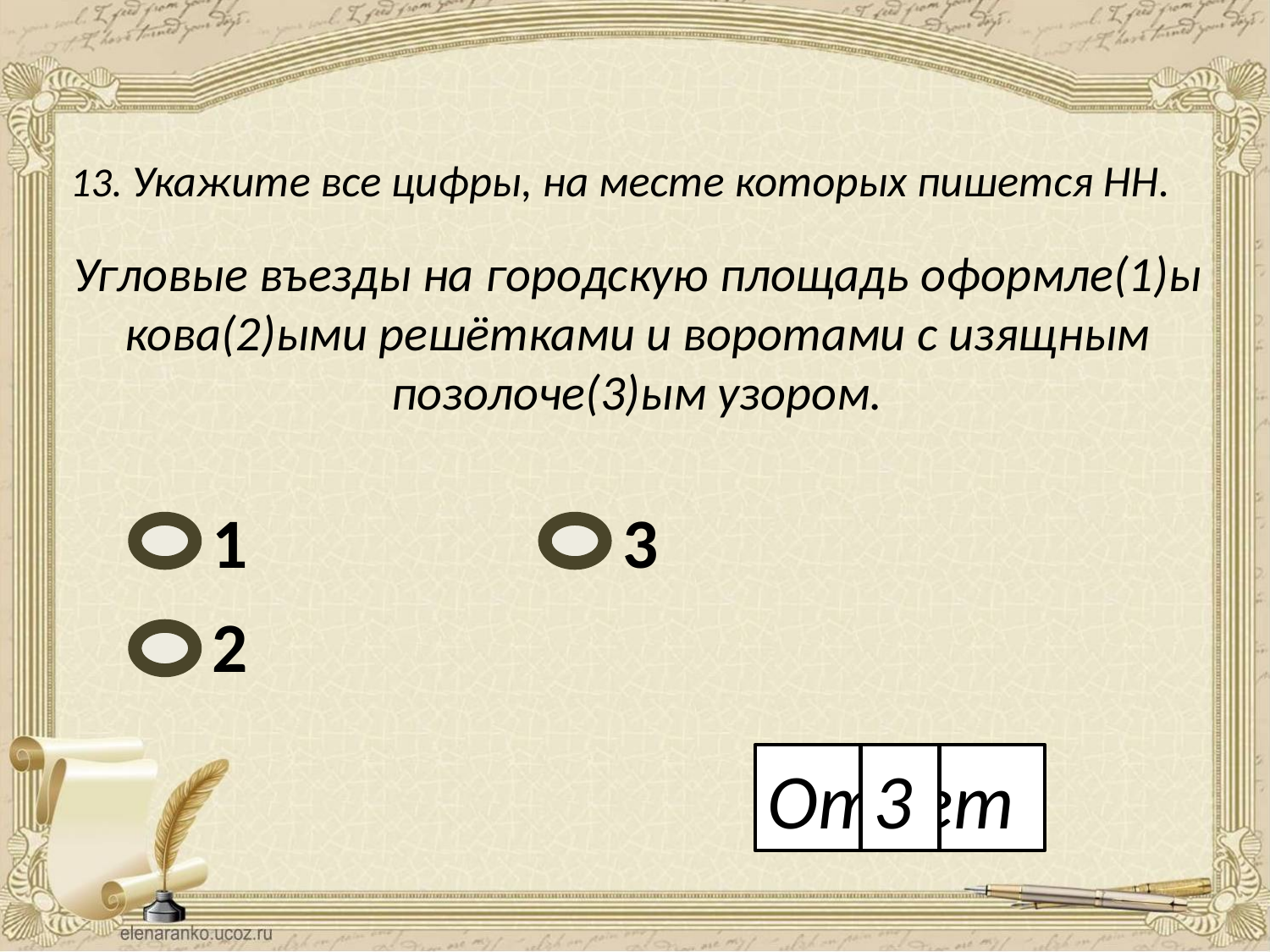

13. Укажите все цифры, на месте которых пишется НН.
Угловые въезды на городскую площадь оформле(1)ы кова(2)ыми решётками и воротами с изящным позолоче(3)ым узором.
1
3

2

Ответ
3